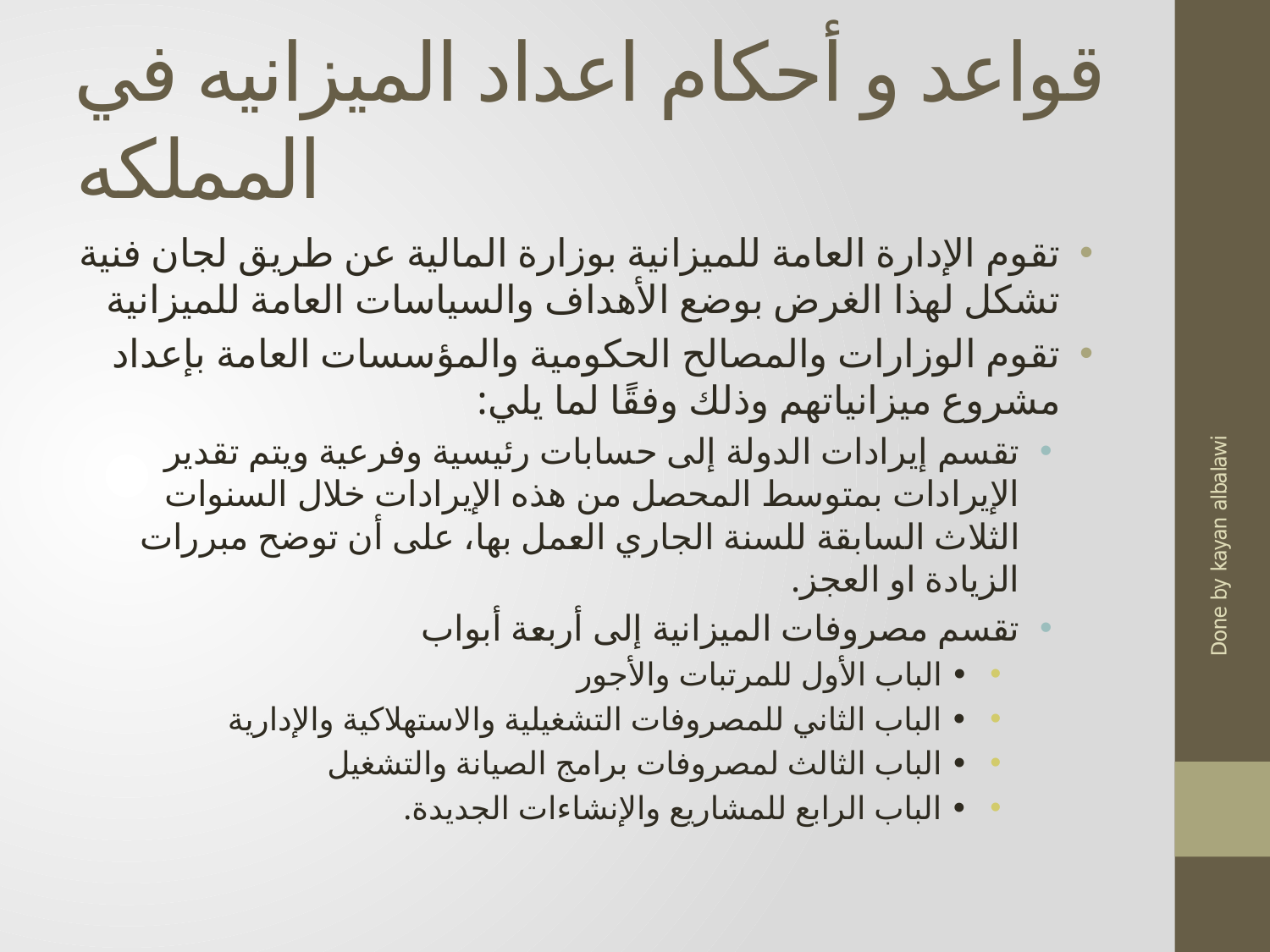

# قواعد و أحكام اعداد الميزانيه في المملكه
تقوم الإدارة العامة للميزانية بوزارة المالية عن طريق لجان فنية تشكل لهذا الغرض بوضع الأهداف والسياسات العامة للميزانية
تقوم الوزارات والمصالح الحكومية والمؤسسات العامة بإعداد مشروع ميزانياتهم وذلك وفقًا لما يلي:
تقسم إيرادات الدولة إلى حسابات رئيسية وفرعية ويتم تقدير الإيرادات بمتوسط المحصل من هذه الإيرادات خلال السنوات الثلاث السابقة للسنة الجاري العمل بها، على أن توضح مبررات الزيادة او العجز.
تقسم مصروفات الميزانية إلى أربعة أبواب
• الباب الأول للمرتبات والأجور
• الباب الثاني للمصروفات التشغيلية والاستهلاكية والإدارية
• الباب الثالث لمصروفات برامج الصيانة والتشغيل
• الباب الرابع للمشاريع والإنشاءات الجديدة.
Done by kayan albalawi